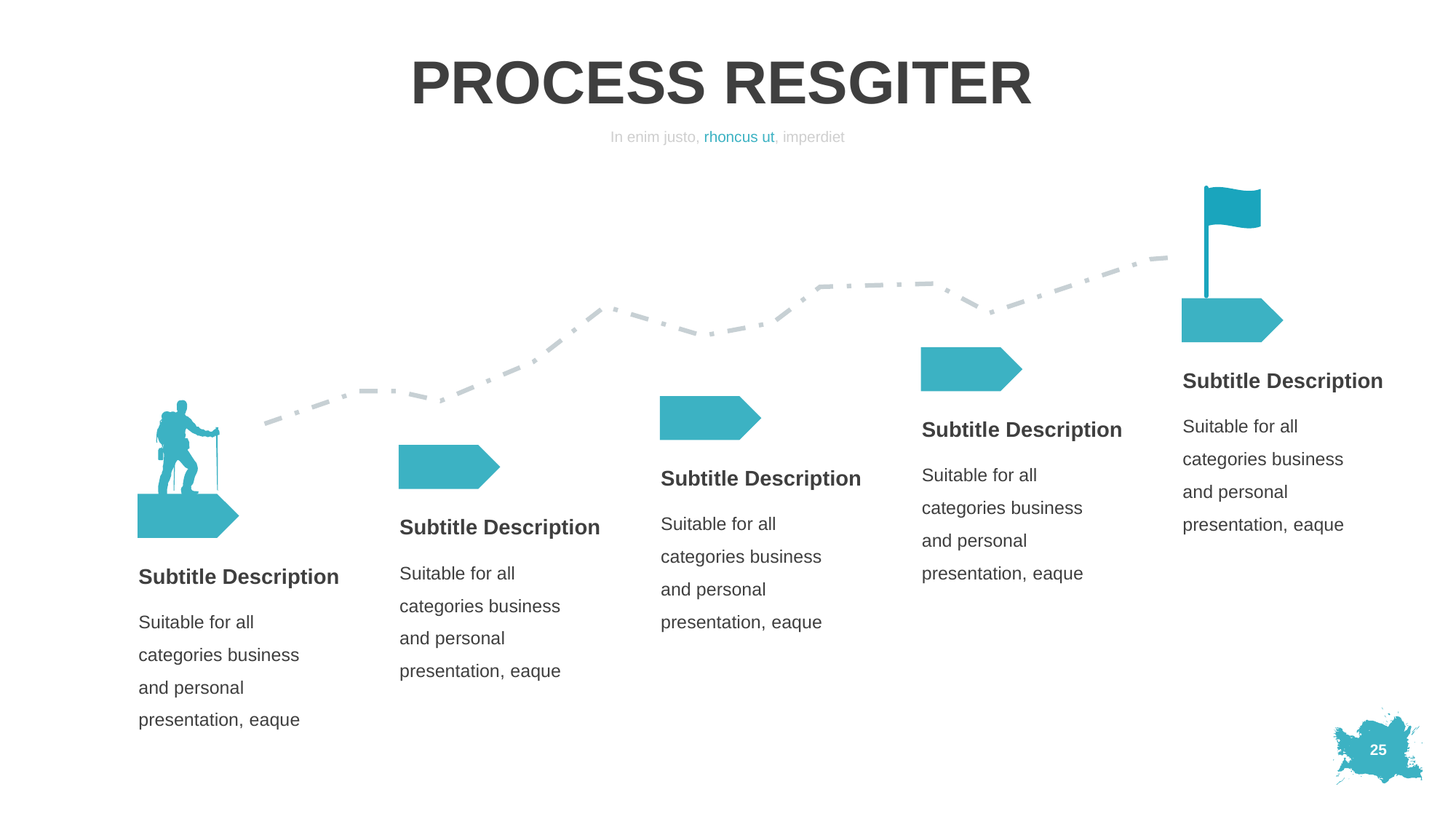

PROCESS RESGITER
In enim justo, rhoncus ut, imperdiet

Subtitle Description

Suitable for all categories business and personal presentation, eaque

Subtitle Description

Suitable for all categories business and personal presentation, eaque
Subtitle Description

Suitable for all categories business and personal presentation, eaque
Subtitle Description
Suitable for all categories business and personal presentation, eaque
Subtitle Description
Suitable for all categories business and personal presentation, eaque